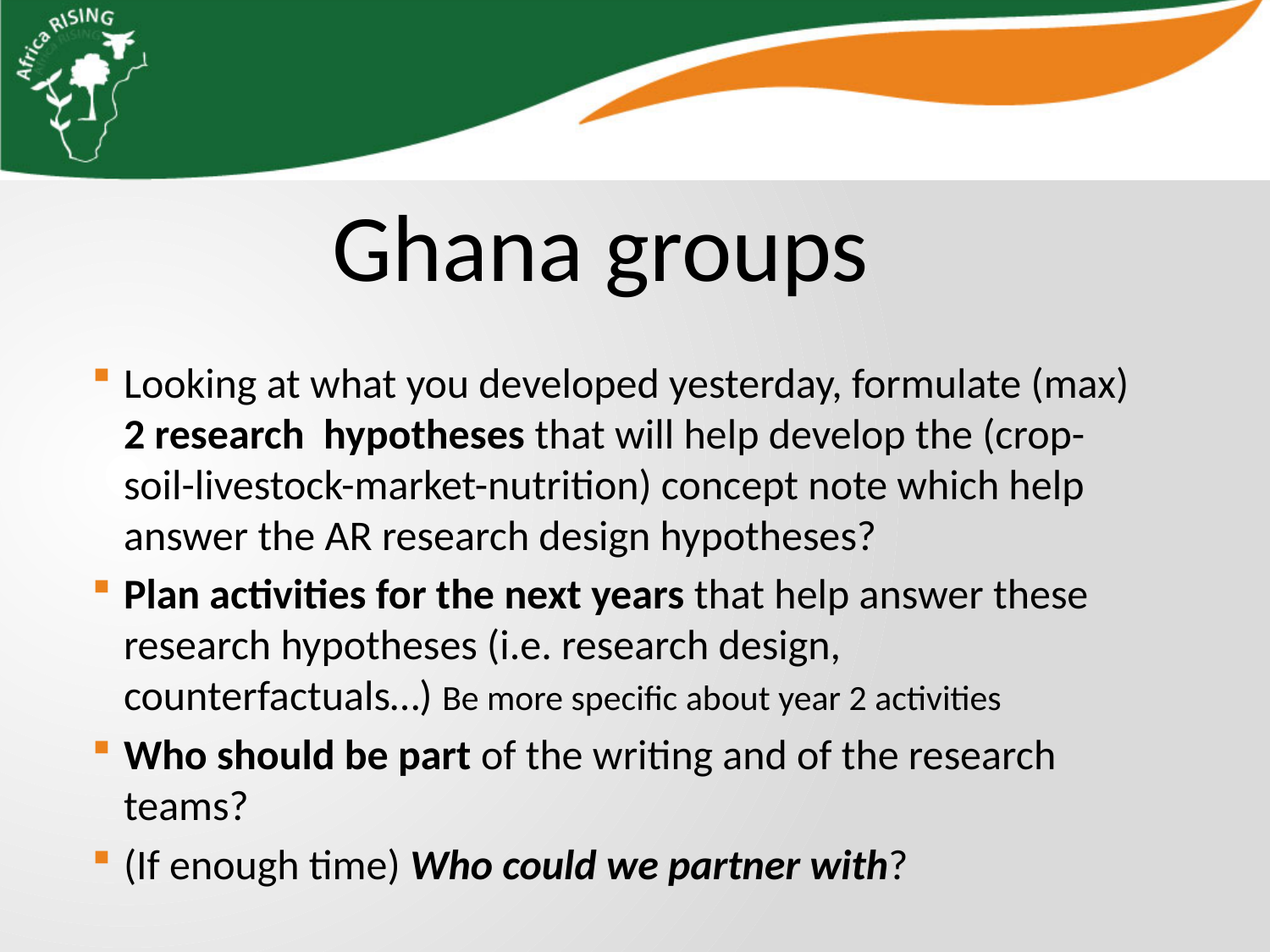

Ghana groups
Looking at what you developed yesterday, formulate (max) 2 research  hypotheses that will help develop the (crop-soil-livestock-market-nutrition) concept note which help answer the AR research design hypotheses?
Plan activities for the next years that help answer these research hypotheses (i.e. research design, counterfactuals…) Be more specific about year 2 activities
Who should be part of the writing and of the research teams?
(If enough time) Who could we partner with?